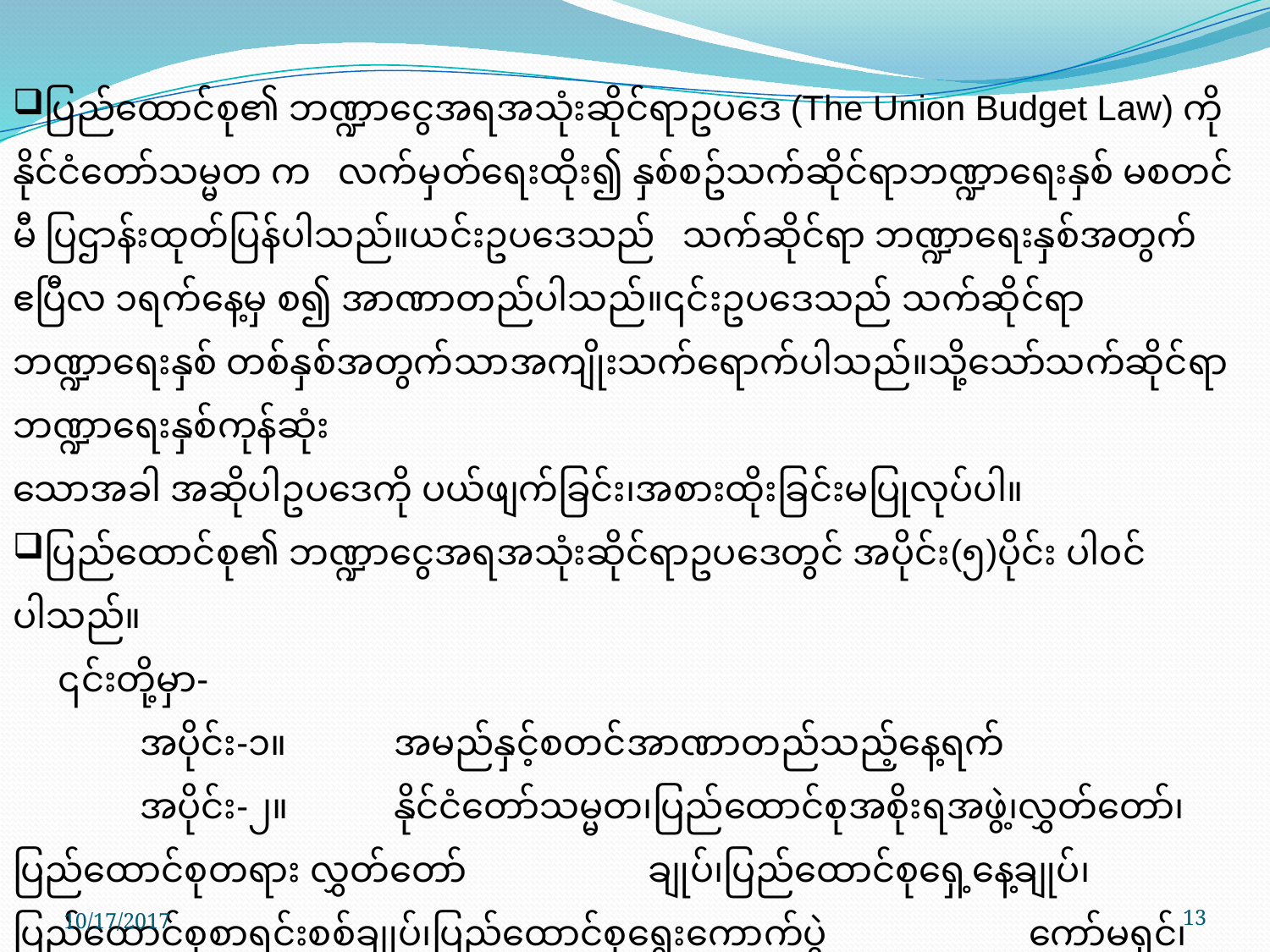

ပြည်ထောင်စု၏ ဘဏ္ဍာငွေအရအသုံးဆိုင်ရာဥပဒေ (The Union Budget Law) ကို နိုင်ငံတော်သမ္မတ က   လက်မှတ်ရေးထိုး၍ နှစ်စဥ်သက်ဆိုင်ရာဘဏ္ဍာရေးနှစ် မစတင်မီ ပြဌာန်းထုတ်ပြန်ပါသည်။ယင်းဥပဒေသည်   သက်ဆိုင်ရာ ဘဏ္ဍာရေးနှစ်အတွက် ဧပြီလ ၁ရက်နေ့မှ စ၍ အာဏာတည်ပါသည်။၎င်းဥပဒေသည် သက်ဆိုင်ရာ    ဘဏ္ဍာရေးနှစ် တစ်နှစ်အတွက်သာအကျိုးသက်ရောက်ပါသည်။သို့သော်သက်ဆိုင်ရာဘဏ္ဍာရေးနှစ်ကုန်ဆုံး
သောအခါ အဆိုပါဥပဒေကို ပယ်ဖျက်ခြင်း၊အစားထိုးခြင်းမပြုလုပ်ပါ။
ပြည်ထောင်စု၏ ဘဏ္ဍာငွေအရအသုံးဆိုင်ရာဥပဒေတွင် အပိုင်း(၅)ပိုင်း ပါ၀င်ပါသည်။
     ၎င်းတို့မှာ-
	အပိုင်း-၁။	အမည်နှင့်စတင်အာဏာတည်သည့်နေ့ရက်
	အပိုင်း-၂။	နိုင်ငံတော်သမ္မတ၊ပြည်ထောင်စုအစိုးရအဖွဲ့၊လွှတ်တော်၊ပြည်ထောင်စုတရား လွှတ်တော် 		ချုပ်၊ပြည်ထောင်စုရှေ့နေ့ချုပ်၊ပြည်ထောင်စုစာရင်းစစ်ချုပ်၊ပြည်ထောင်စုရွေးကောက်ပွဲ 		ကော်မရှင်၊ ပြည်ထောင်စုရာထူး၀န်အဖွဲ့၊ နိုင်ငံတော်ဖွဲ့စည်းပုံအခြေခံဥပဒေဆိုင်ရာခုံရုံး၊
		ပြည်ထောင်စု၀န်ကြီးဌာနများနှင့် ဦးစီးဌာနများ
10/17/2017

13